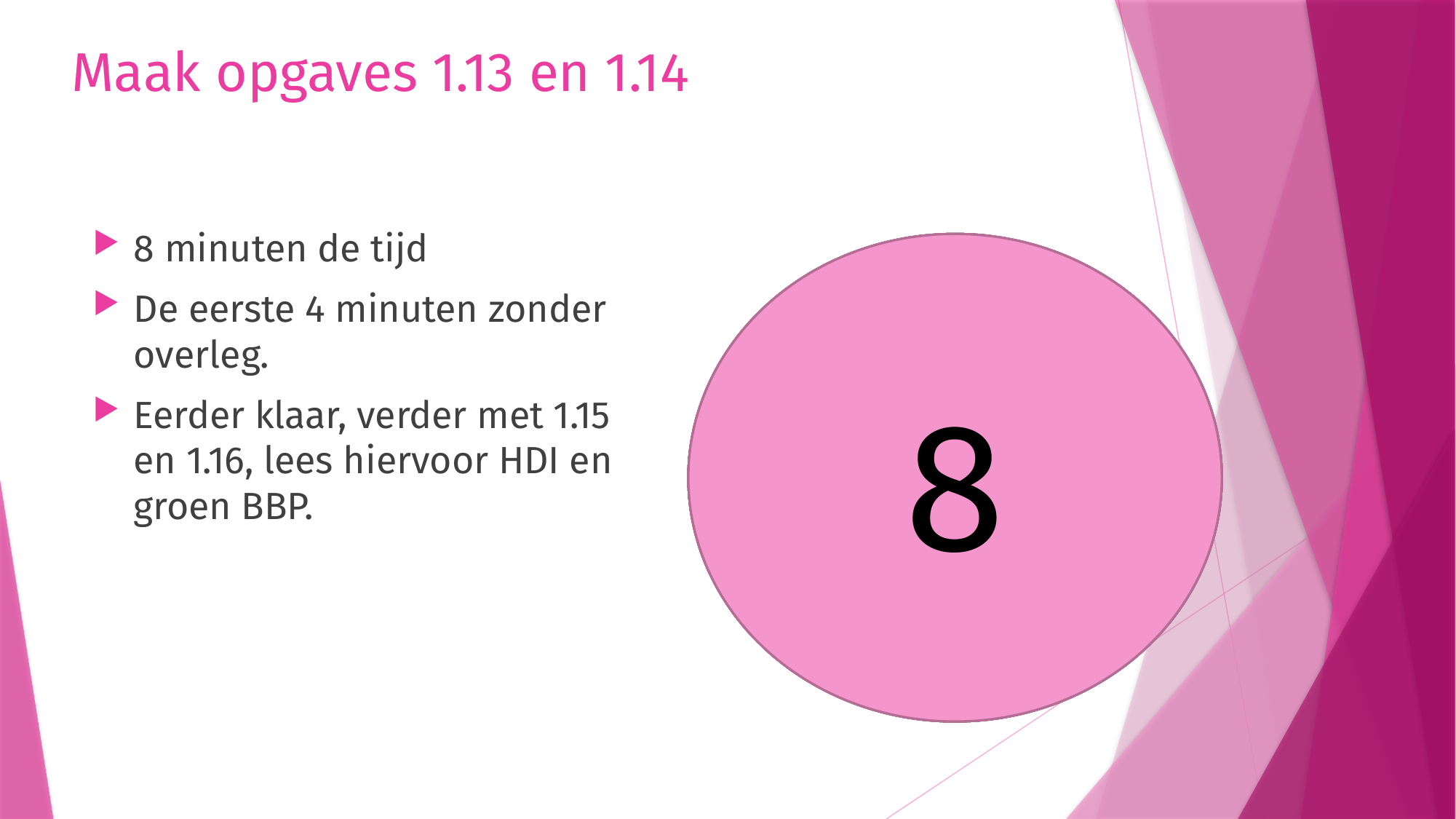

# Maak opgaves 1.13 en 1.14
8 minuten de tijd
De eerste 4 minuten zonder overleg.
Eerder klaar, verder met 1.15 en 1.16, lees hiervoor HDI en groen BBP.
8
5
6
7
4
3
1
2